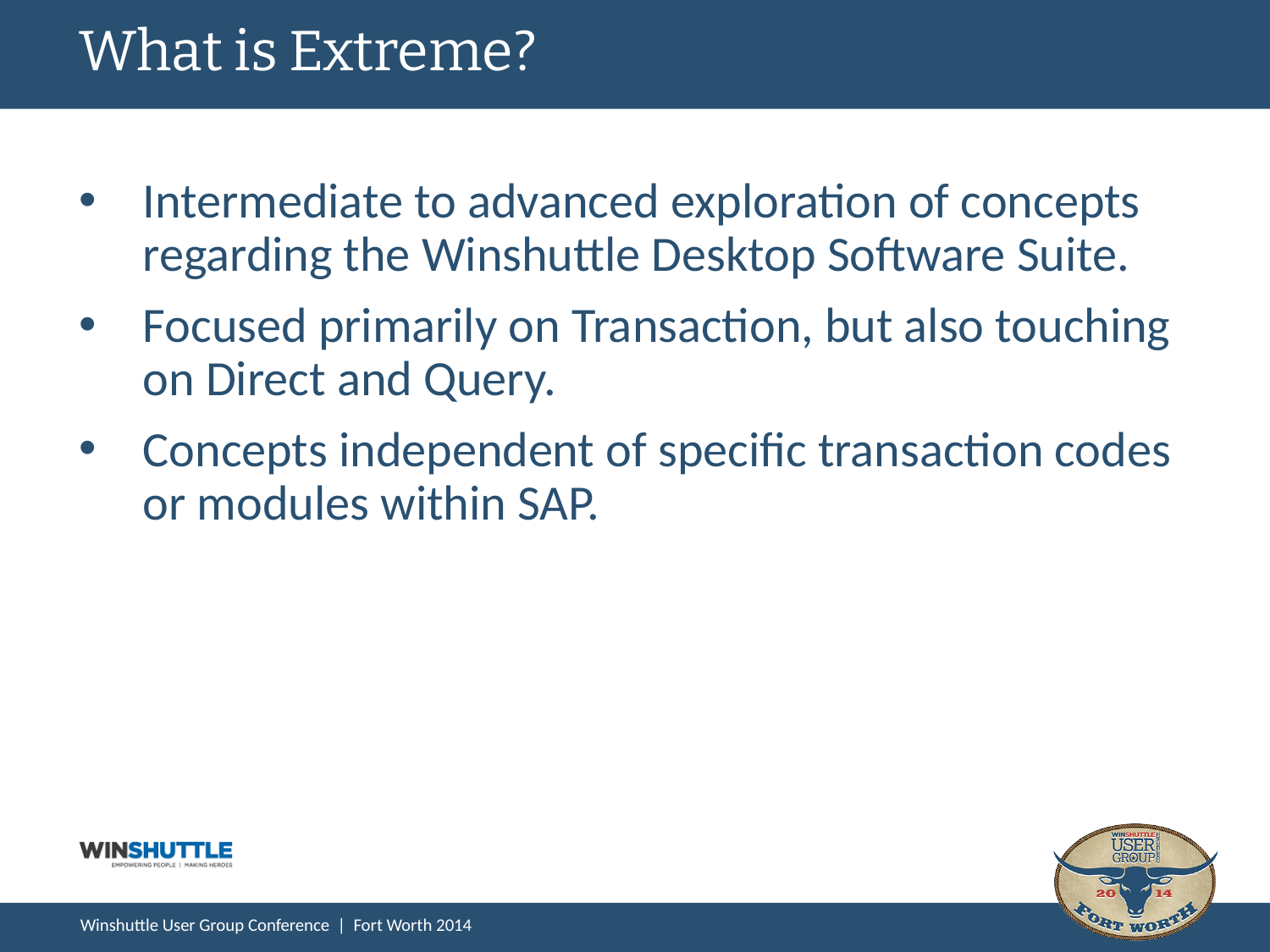

# What is Extreme?
Intermediate to advanced exploration of concepts regarding the Winshuttle Desktop Software Suite.
Focused primarily on Transaction, but also touching on Direct and Query.
Concepts independent of specific transaction codes or modules within SAP.